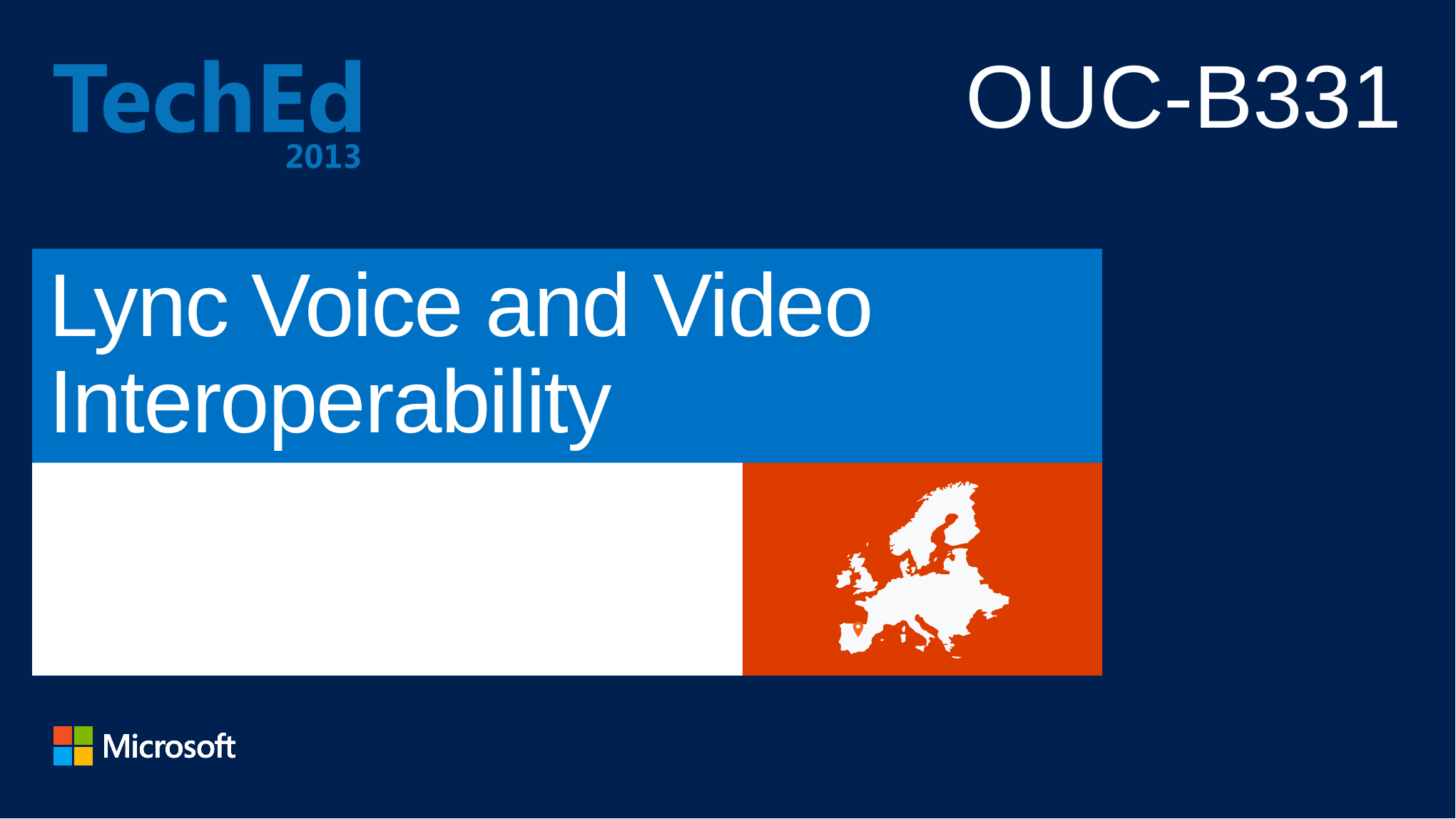

OUC-B331
# Lync Voice and Video Interoperability
Francois Doremieux
Lync PG, Skype Division
Microsoft Corporation